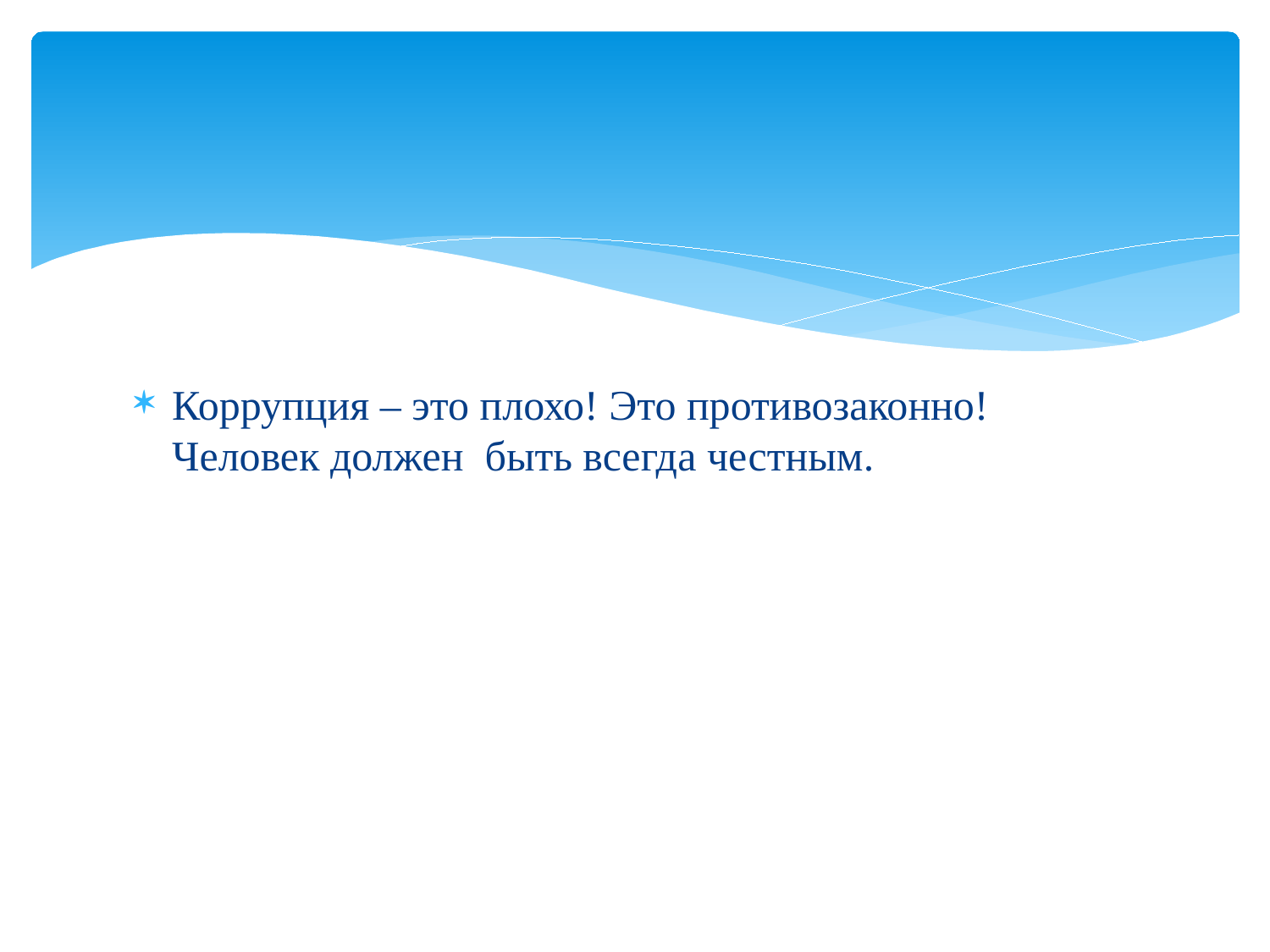

#
Коррупция – это плохо! Это противозаконно! Человек должен  быть всегда честным.